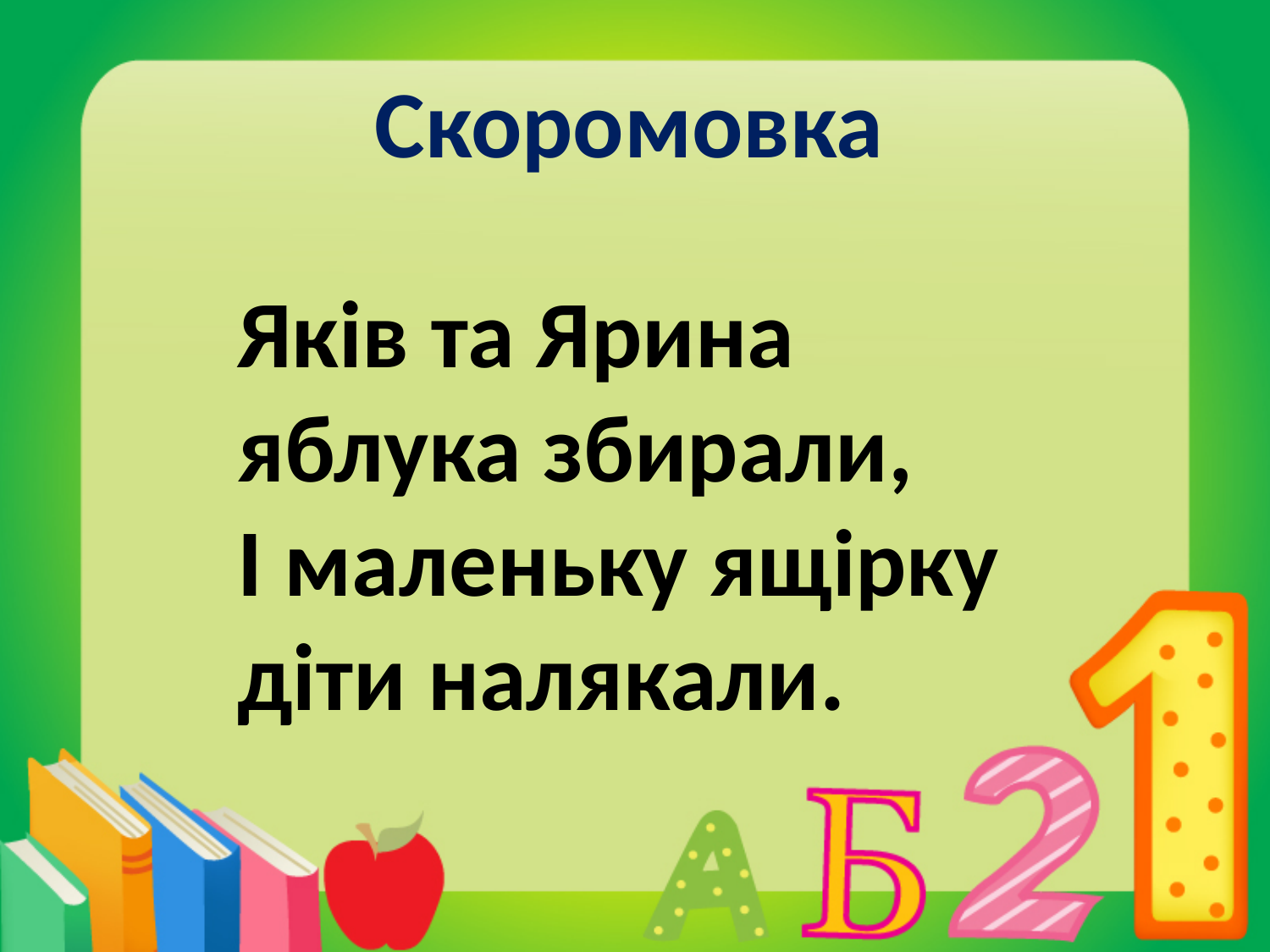

Скоромовка
Яків та Ярина
яблука збирали,
І маленьку ящірку діти налякали.